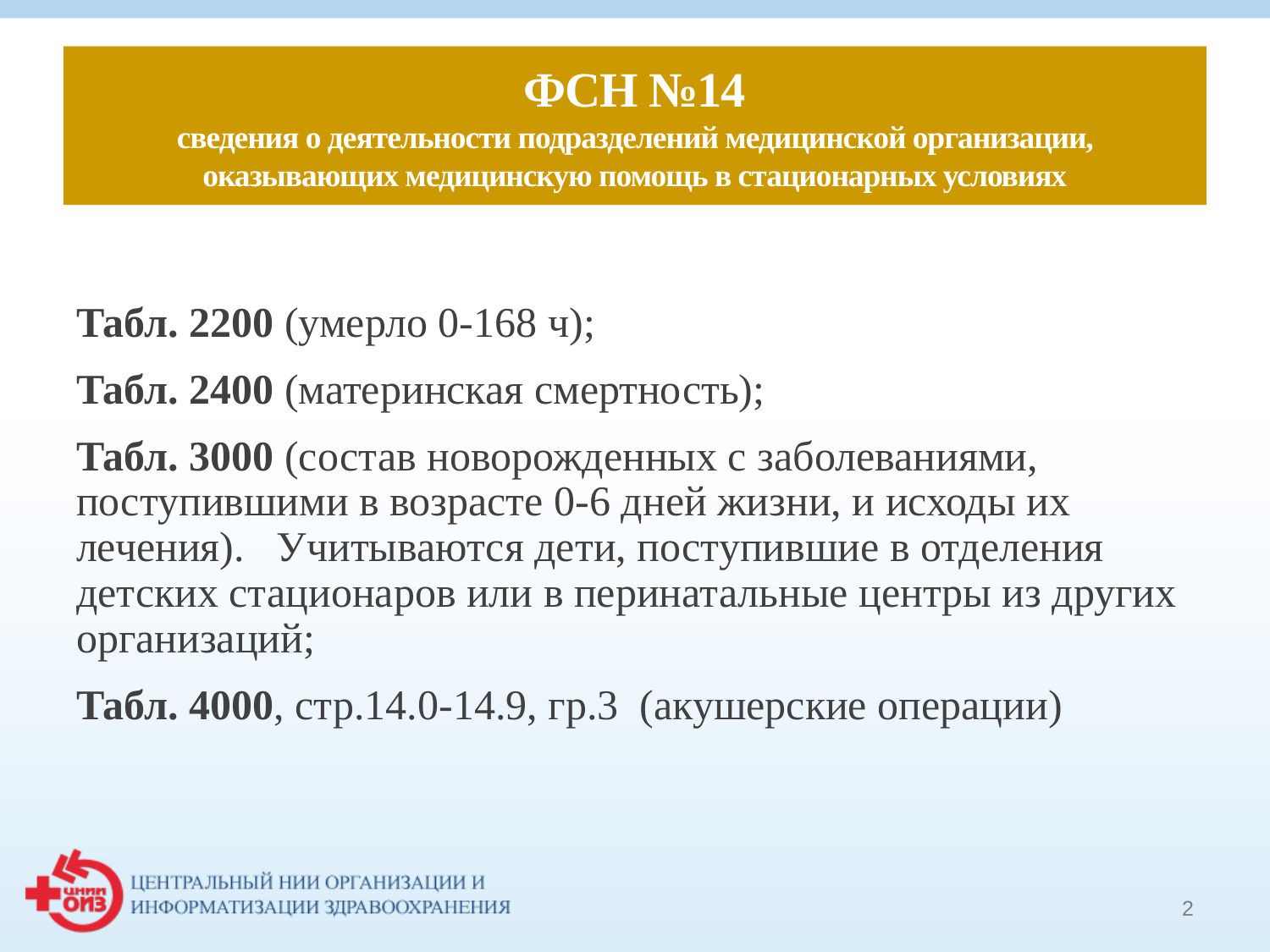

# ФСН №14 сведения о деятельности подразделений медицинской организации, оказывающих медицинскую помощь в стационарных условиях

Табл. 2200 (умерло 0-168 ч);
Табл. 2400 (материнская смертность);
Табл. 3000 (состав новорожденных с заболеваниями, поступившими в возрасте 0-6 дней жизни, и исходы их лечения).   Учитываются дети, поступившие в отделения детских стационаров или в перинатальные центры из других организаций;
Табл. 4000, стр.14.0-14.9, гр.3  (акушерские операции)

2